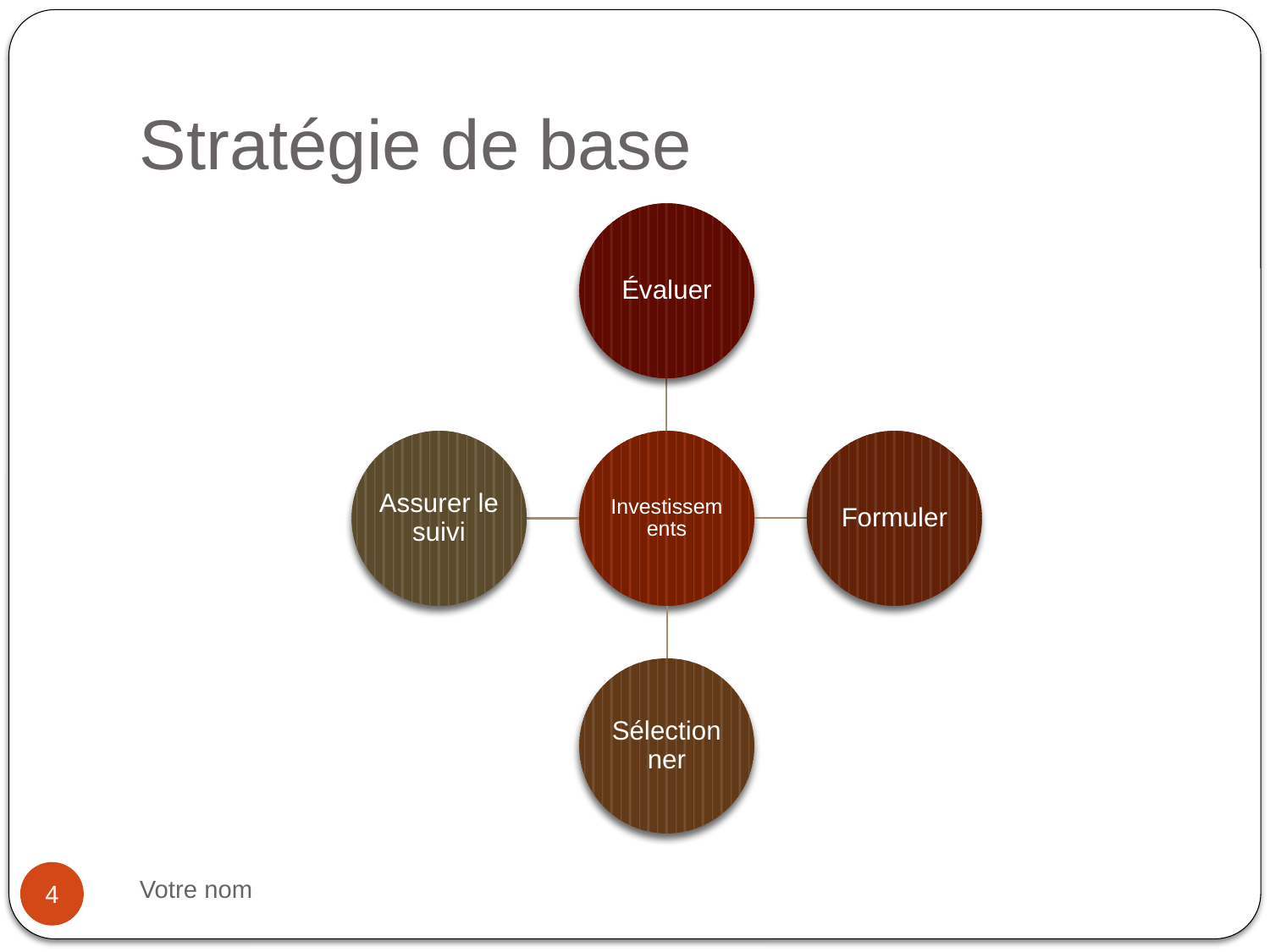

# Stratégie de base
Investissements

Évaluer

Formuler

Sélectionner

Assurer le suivi
Votre nom
4